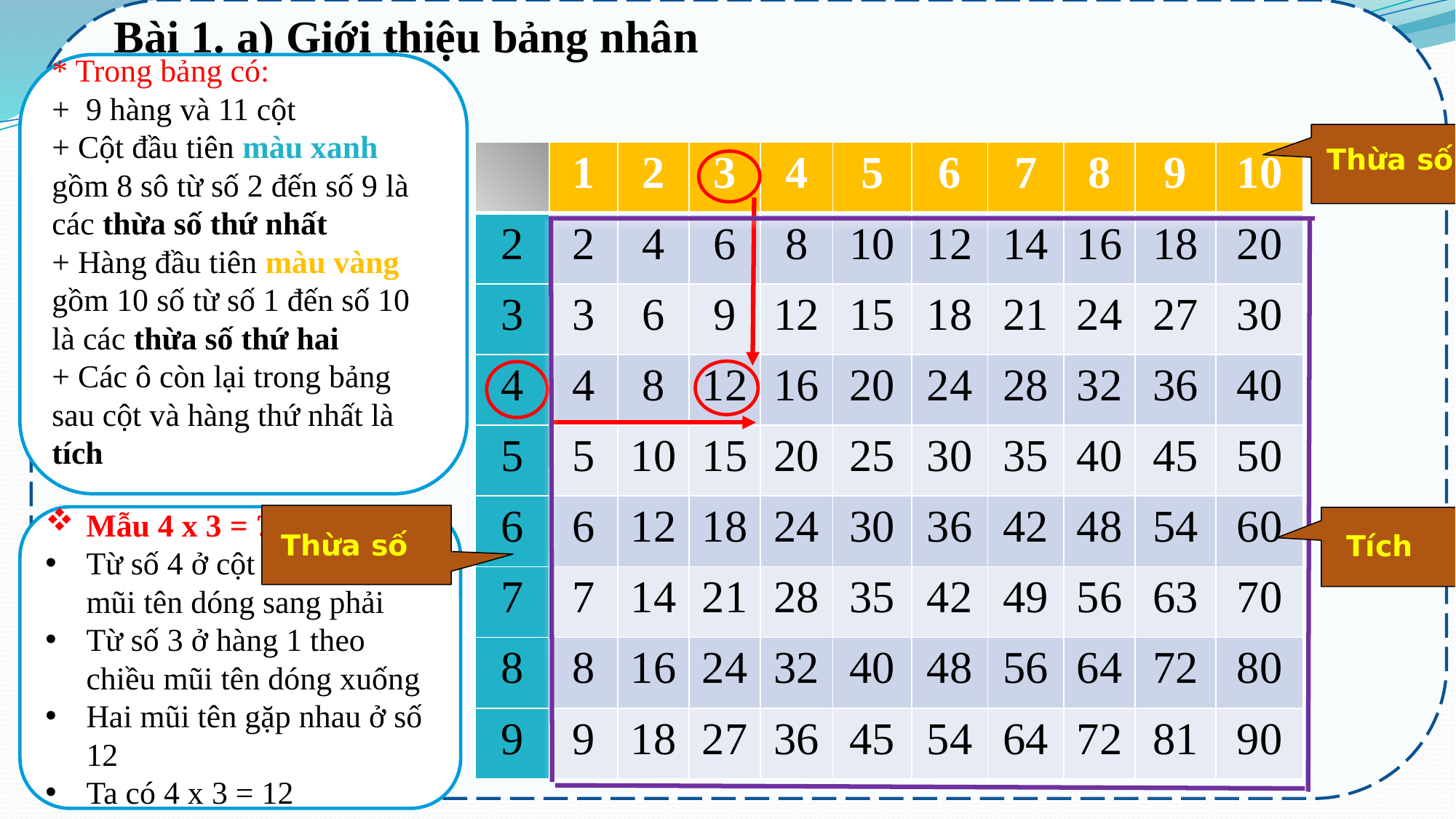

Bài 1. a) Giới thiệu bảng nhân

* Trong bảng có:
+  9 hàng và 11 cột
+ Cột đầu tiên màu xanh gồm 8 sô từ số 2 đến số 9 là các thừa số thứ nhất
+ Hàng đầu tiên màu vàng gồm 10 số từ số 1 đến số 10 là các thừa số thứ hai
+ Các ô còn lại trong bảng sau cột và hàng thứ nhất là tích

Thừa số
|  | 1 | 2 | 3 | 4 | 5 | 6 | 7 | 8 | 9 | 10 |
| --- | --- | --- | --- | --- | --- | --- | --- | --- | --- | --- |
| 2 | 2 | 4 | 6 | 8 | 10 | 12 | 14 | 16 | 18 | 20 |
| 3 | 3 | 6 | 9 | 12 | 15 | 18 | 21 | 24 | 27 | 30 |
| 4 | 4 | 8 | 12 | 16 | 20 | 24 | 28 | 32 | 36 | 40 |
| 5 | 5 | 10 | 15 | 20 | 25 | 30 | 35 | 40 | 45 | 50 |
| 6 | 6 | 12 | 18 | 24 | 30 | 36 | 42 | 48 | 54 | 60 |
| 7 | 7 | 14 | 21 | 28 | 35 | 42 | 49 | 56 | 63 | 70 |
| 8 | 8 | 16 | 24 | 32 | 40 | 48 | 56 | 64 | 72 | 80 |
| 9 | 9 | 18 | 27 | 36 | 45 | 54 | 64 | 72 | 81 | 90 |

Mẫu 4 x 3 = ?
Từ số 4 ở cột 1 theo chiều mũi tên dóng sang phải
Từ số 3 ở hàng 1 theo chiều mũi tên dóng xuống
Hai mũi tên gặp nhau ở số 12
Ta có 4 x 3 = 12
Thừa số
Tích